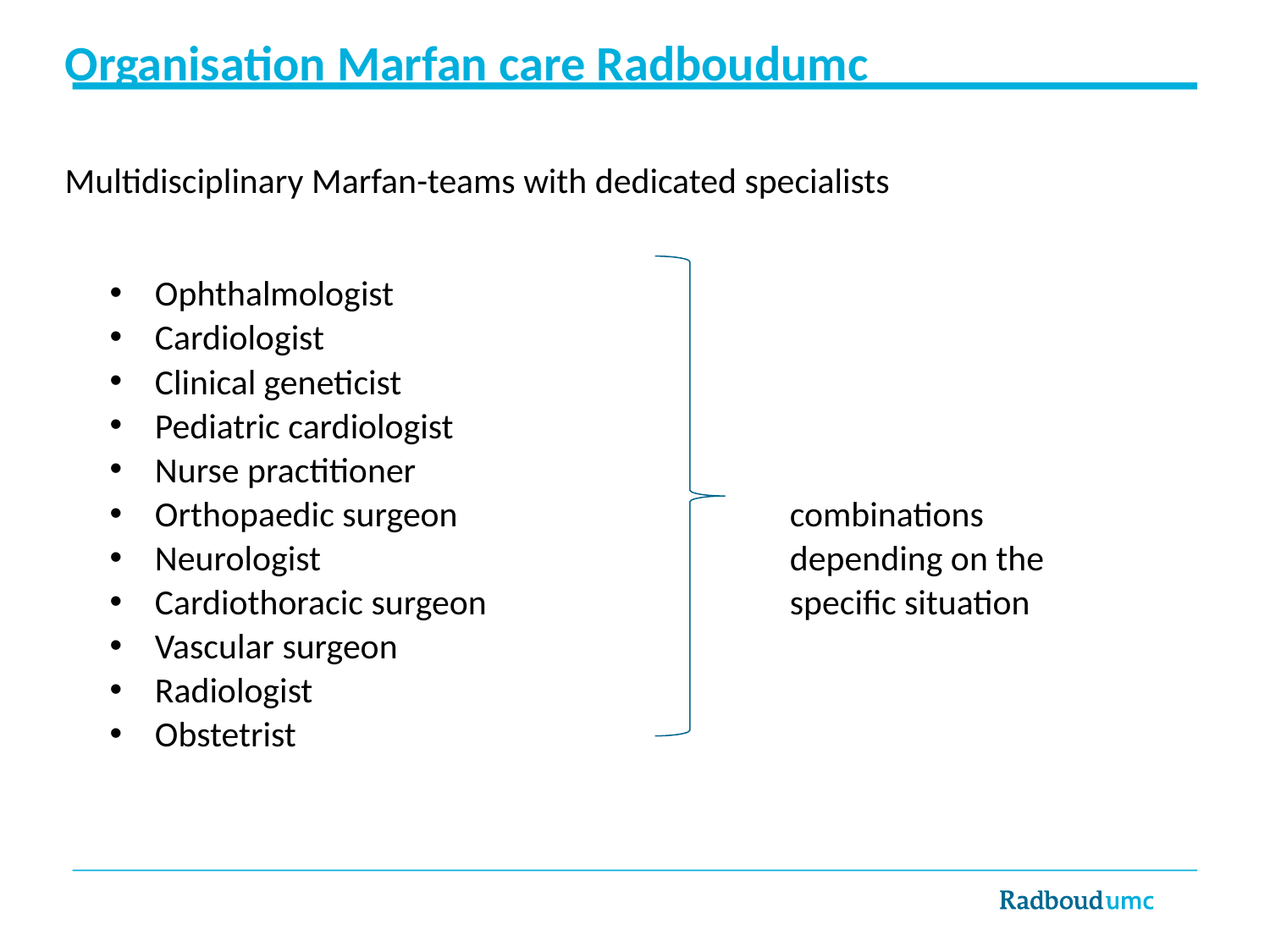

# Organisation Marfan care Radboudumc
Multidisciplinary Marfan-teams with dedicated specialists

Ophthalmologist
Cardiologist
Clinical geneticist
Pediatric cardiologist
Nurse practitioner
Orthopaedic surgeon			combinations
Neurologist				depending on the
Cardiothoracic surgeon			specific situation
Vascular surgeon
Radiologist
Obstetrist